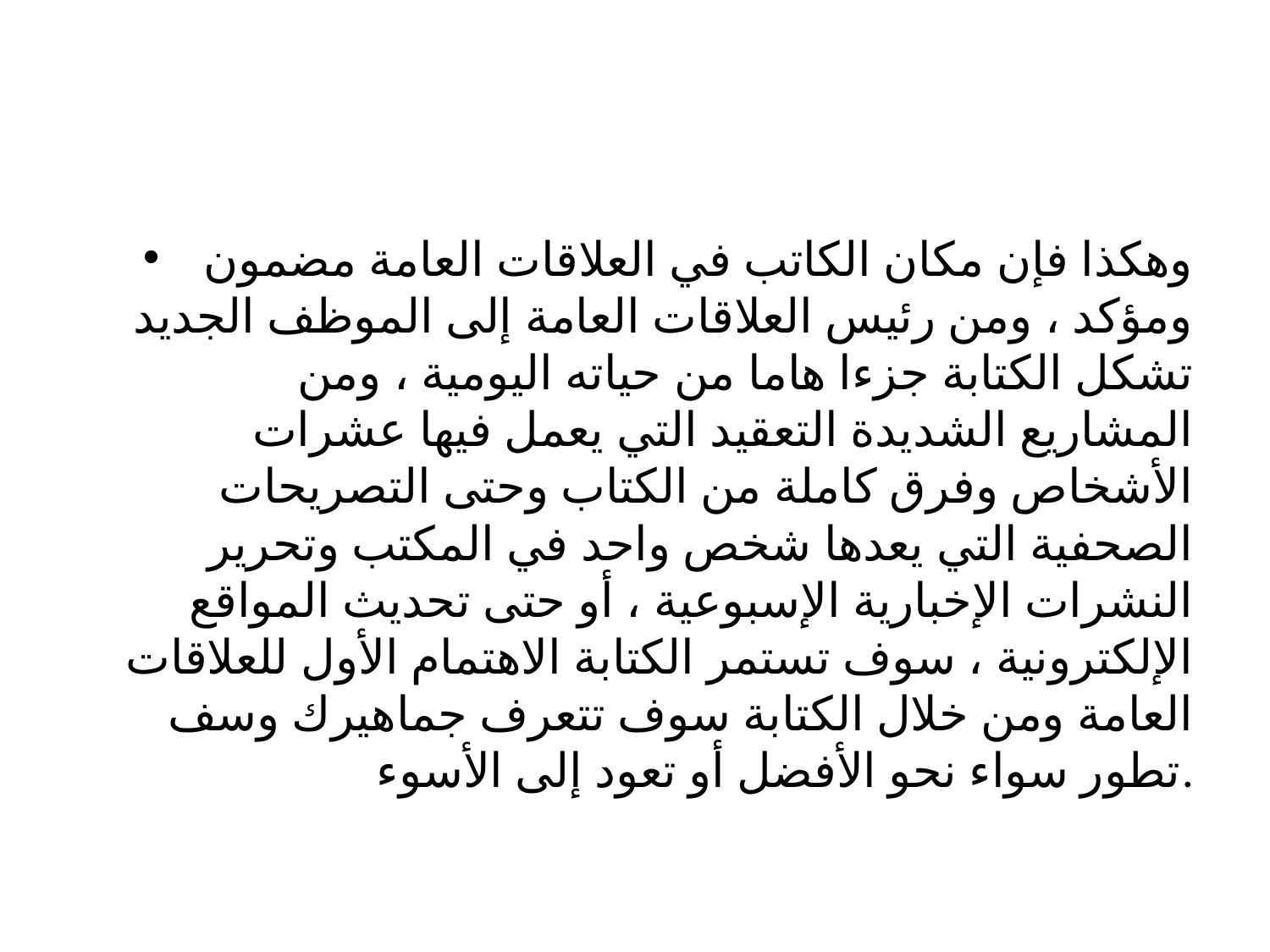

#
وهكذا فإن مكان الكاتب في العلاقات العامة مضمون ومؤكد ، ومن رئيس العلاقات العامة إلى الموظف الجديد تشكل الكتابة جزءا هاما من حياته اليومية ، ومن المشاريع الشديدة التعقيد التي يعمل فيها عشرات الأشخاص وفرق كاملة من الكتاب وحتى التصريحات الصحفية التي يعدها شخص واحد في المكتب وتحرير النشرات الإخبارية الإسبوعية ، أو حتى تحديث المواقع الإلكترونية ، سوف تستمر الكتابة الاهتمام الأول للعلاقات العامة ومن خلال الكتابة سوف تتعرف جماهيرك وسف تطور سواء نحو الأفضل أو تعود إلى الأسوء.